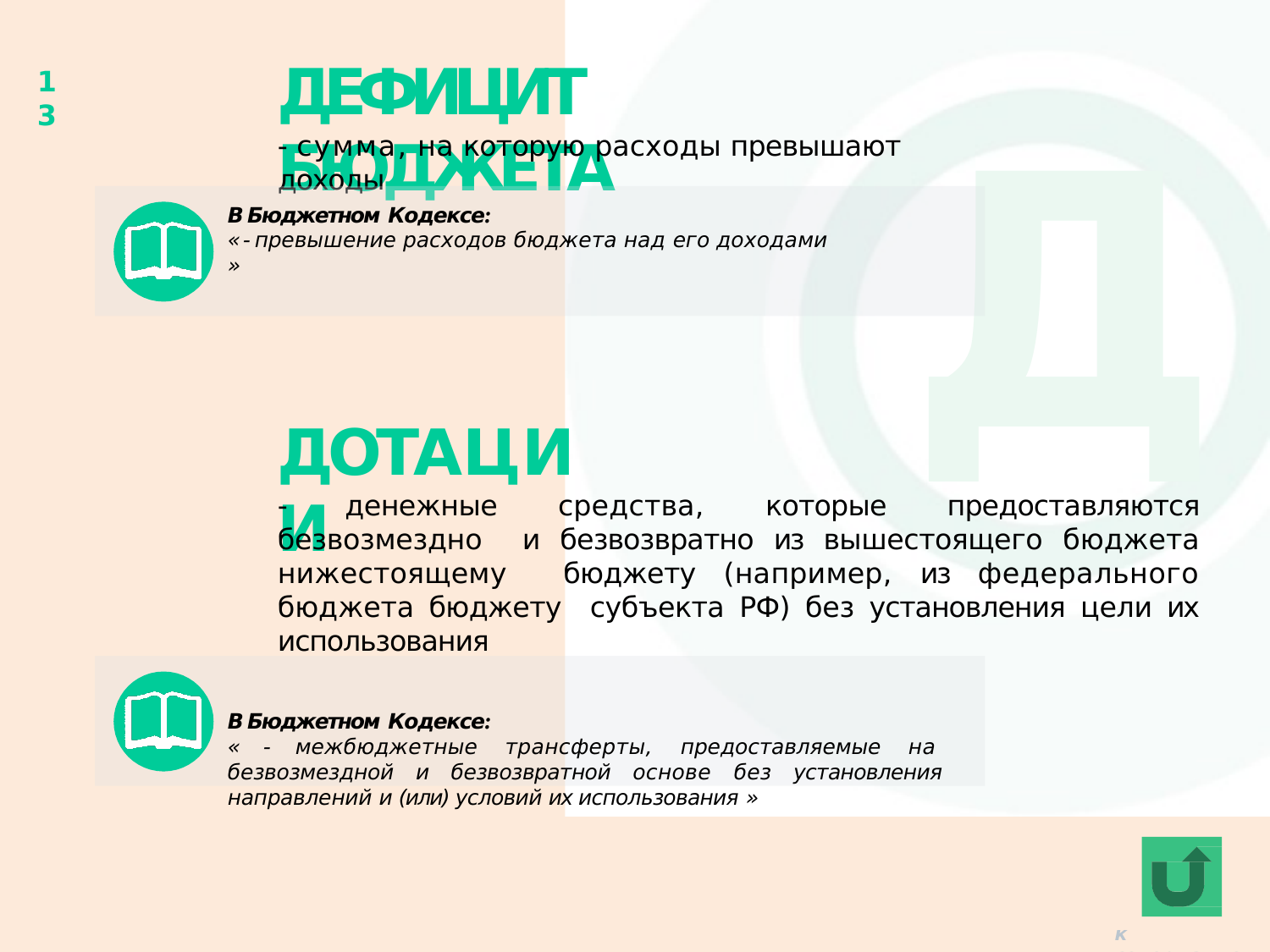

ДЕФИЦИТ БЮДЖЕТА
13
Д
- сумма, на которую расходы превышают доходы

В Бюджетном Кодексе:
« - превышение расходов бюджета над его доходами »

ДОТАЦИИ
- денежные средства, которые предоставляются безвозмездно  и безвозвратно из вышестоящего бюджета нижестоящему  бюджету (например, из федерального бюджета бюджету  субъекта РФ) без установления цели их использования

В Бюджетном Кодексе:
« - межбюджетные трансферты, предоставляемые на  безвозмездной и безвозвратной основе без установления  направлений и (или) условий их использования »

к содержанию